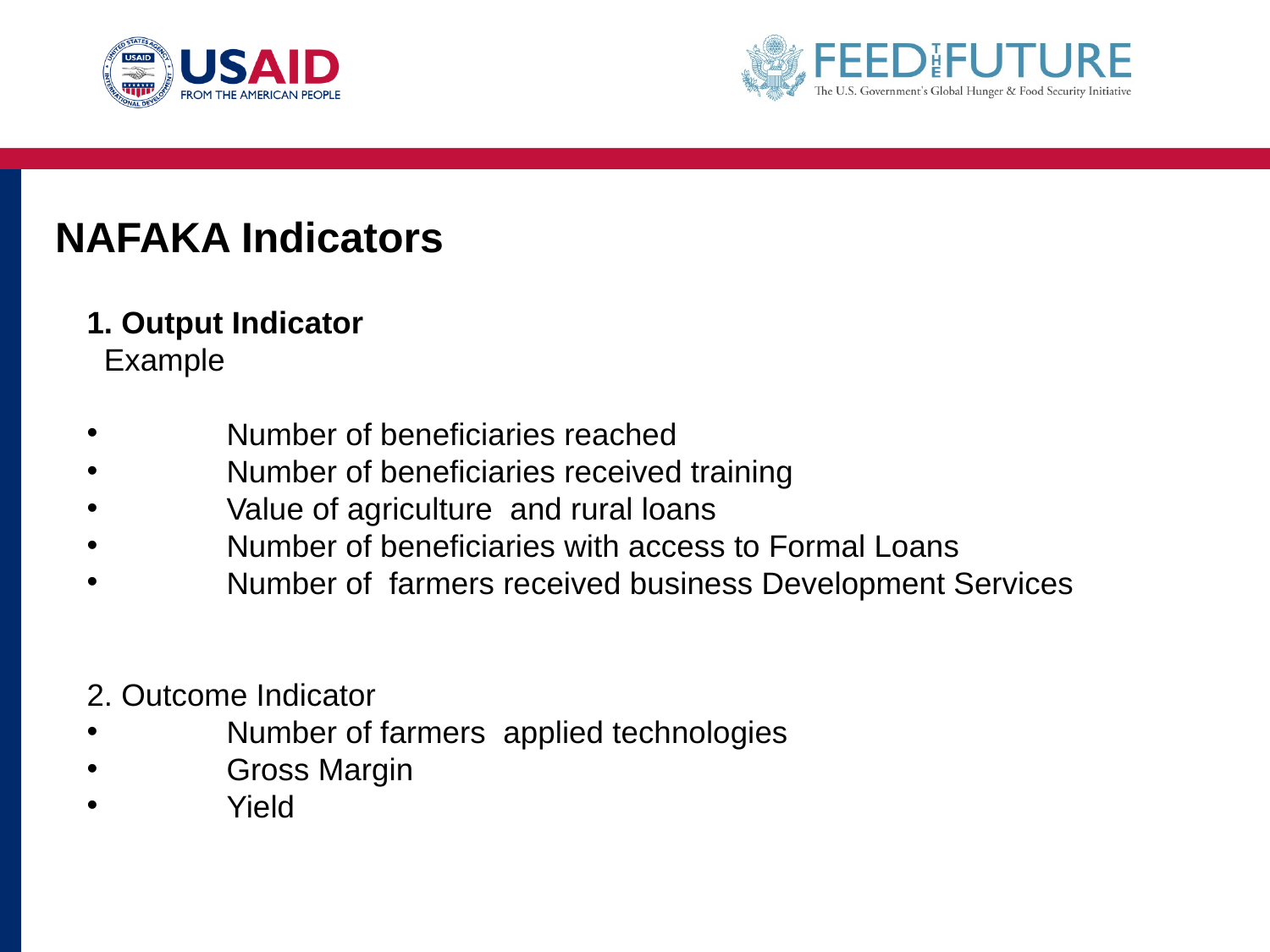

# NAFAKA Indicators
1. Output Indicator
  Example

Number of beneficiaries reached
Number of beneficiaries received training
Value of agriculture  and rural loans
Number of beneficiaries with access to Formal Loans
Number of  farmers received business Development Services

2. Outcome Indicator
Number of farmers  applied technologies
Gross Margin
Yield